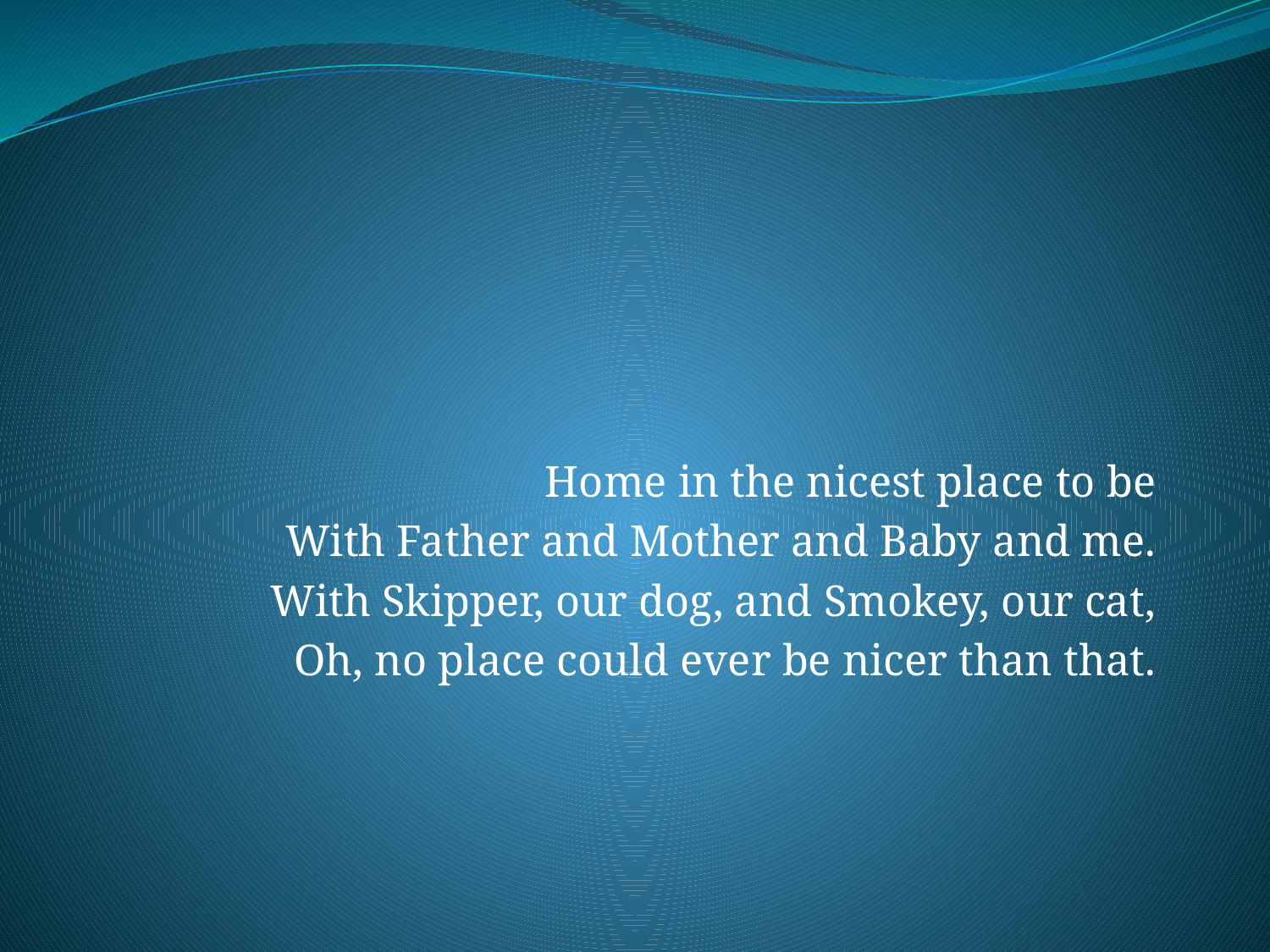

Home in the nicest place to be
With Father and Mother and Baby and me.
With Skipper, our dog, and Smokey, our cat,
Oh, no place could ever be nicer than that.